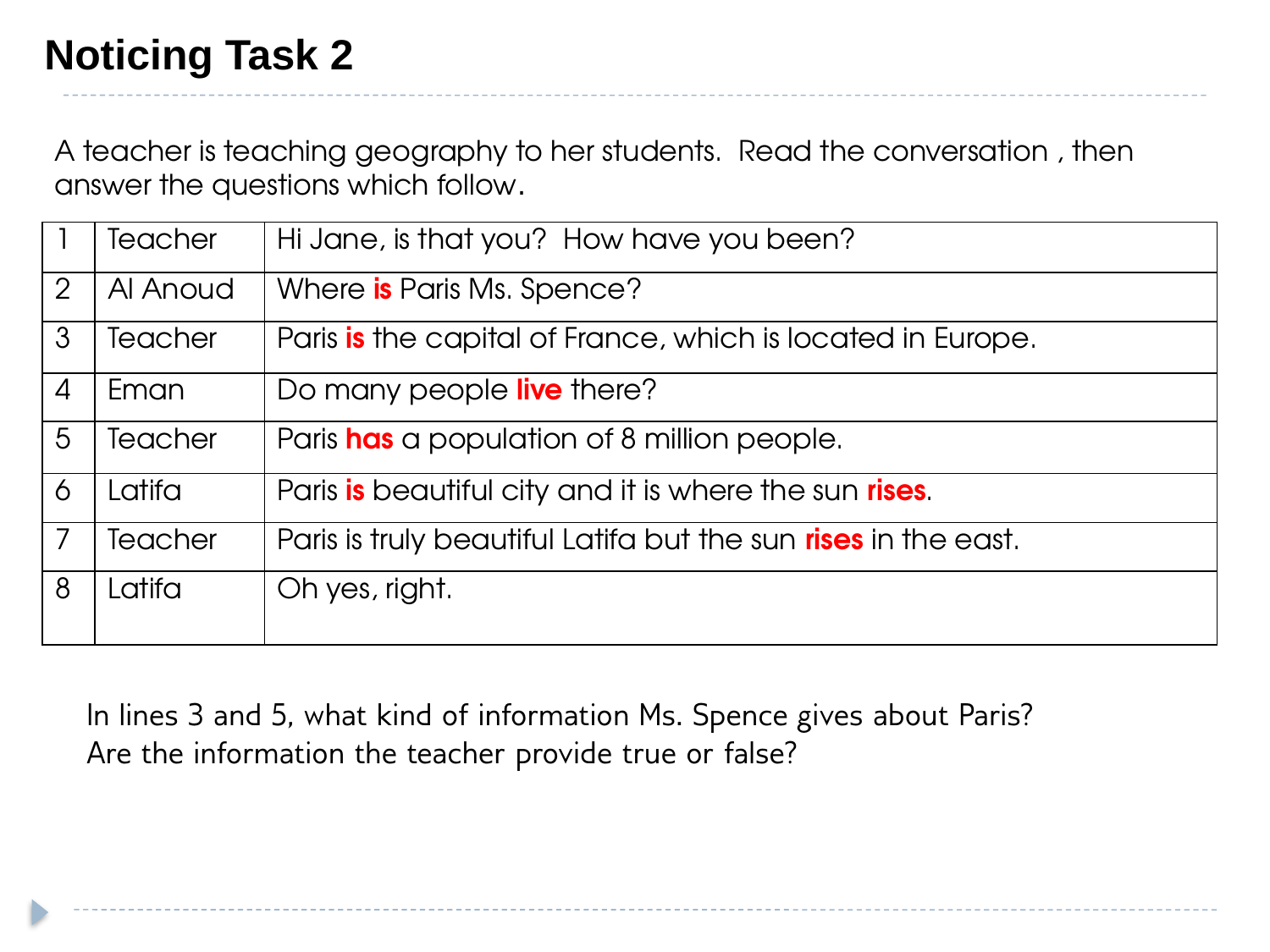

# Noticing Task 2
A teacher is teaching geography to her students.  Read the conversation , then answer the questions which follow.
| 1 | Teacher | Hi Jane, is that you? How have you been? |
| --- | --- | --- |
| 2 | Al Anoud | Where is Paris Ms. Spence? |
| 3 | Teacher | Paris is the capital of France, which is located in Europe. |
| 4 | Eman | Do many people live there? |
| 5 | Teacher | Paris has a population of 8 million people. |
| 6 | Latifa | Paris is beautiful city and it is where the sun rises. |
| 7 | Teacher | Paris is truly beautiful Latifa but the sun rises in the east. |
| 8 | Latifa | Oh yes, right. |
In lines 3 and 5, what kind of information Ms. Spence gives about Paris?
Are the information the teacher provide true or false?